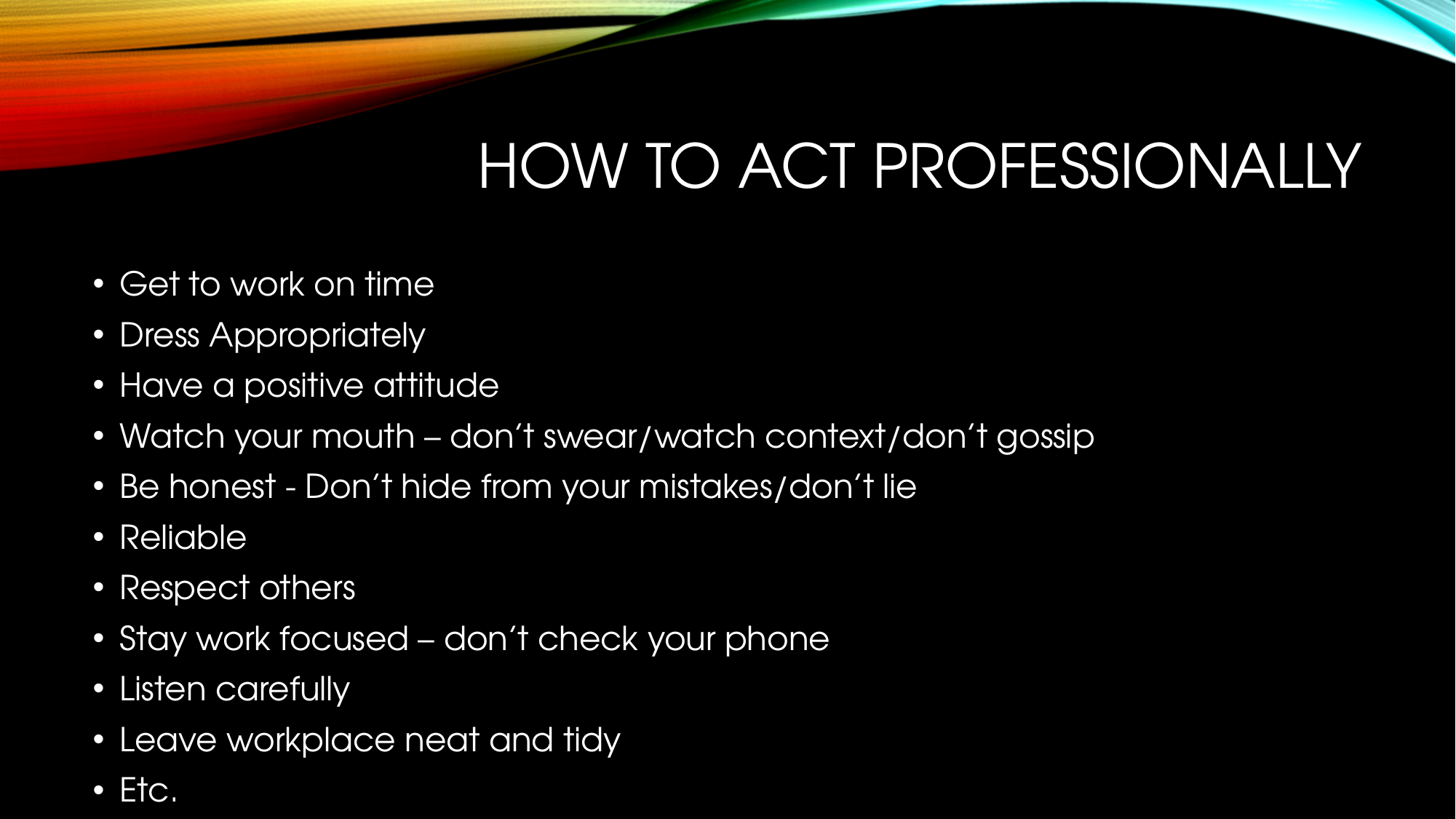

# How to act professionally
Get to work on time
Dress Appropriately
Have a positive attitude
Watch your mouth – don’t swear/watch context/don’t gossip
Be honest - Don’t hide from your mistakes/don’t lie
Reliable
Respect others
Stay work focused – don’t check your phone
Listen carefully
Leave workplace neat and tidy
Etc.